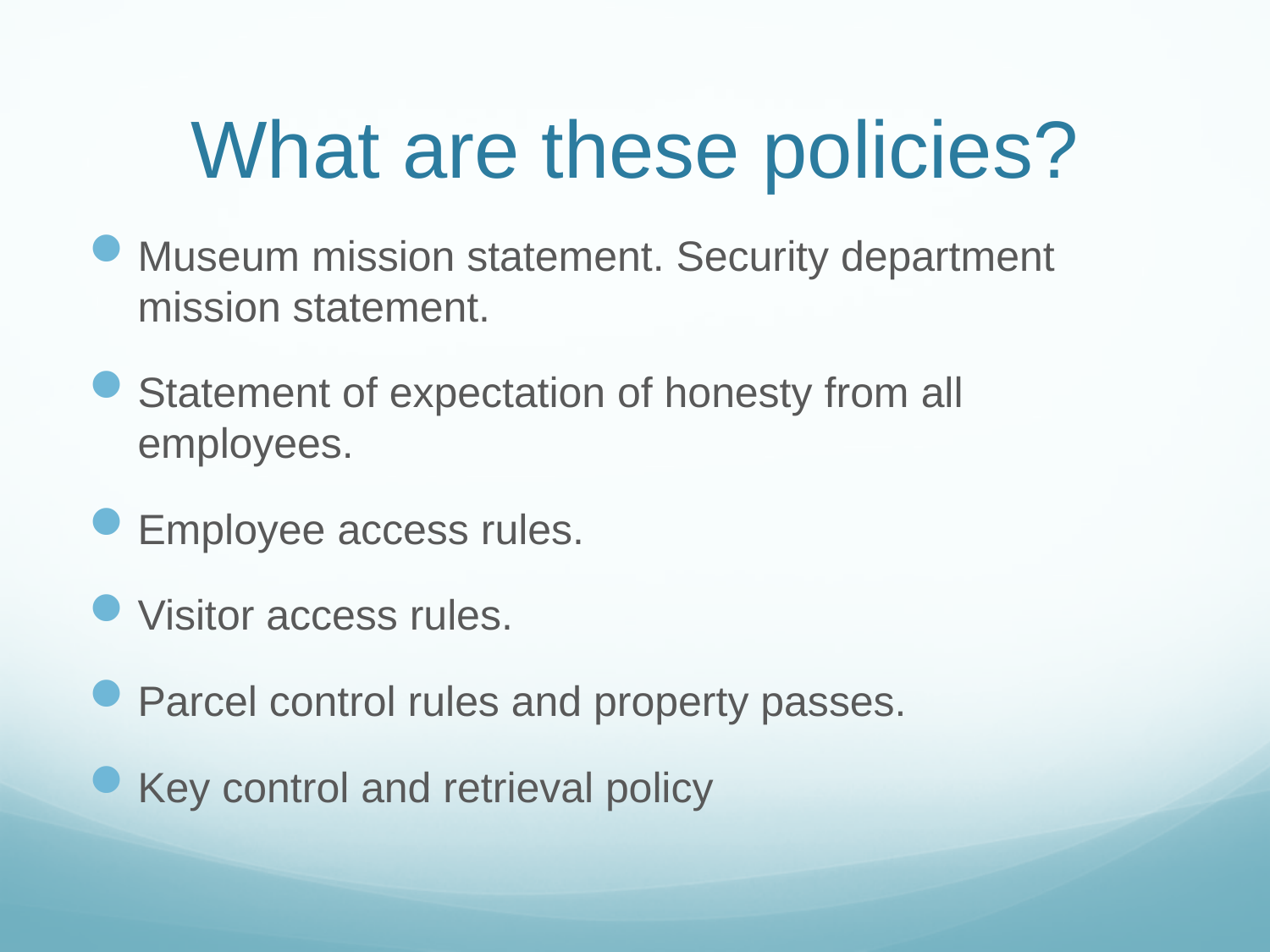

# What are these policies?
Museum mission statement. Security department mission statement.
Statement of expectation of honesty from all employees.
Employee access rules.
Visitor access rules.
Parcel control rules and property passes.
Key control and retrieval policy